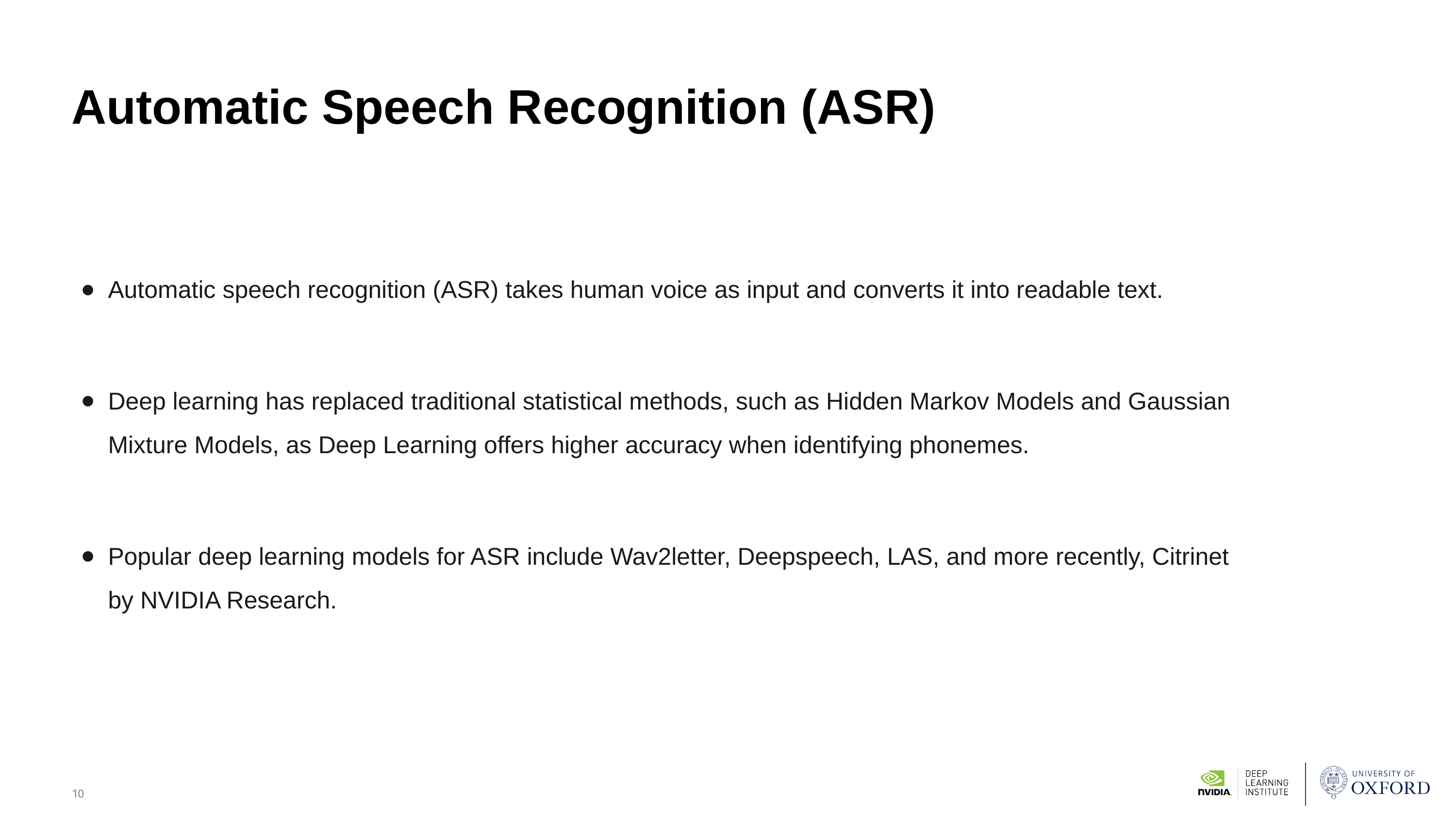

# Automatic Speech Recognition (ASR)
Automatic speech recognition (ASR) takes human voice as input and converts it into readable text.

Deep learning has replaced traditional statistical methods, such as Hidden Markov Models and Gaussian Mixture Models, as Deep Learning offers higher accuracy when identifying phonemes.

Popular deep learning models for ASR include Wav2letter, Deepspeech, LAS, and more recently, Citrinet by NVIDIA Research.